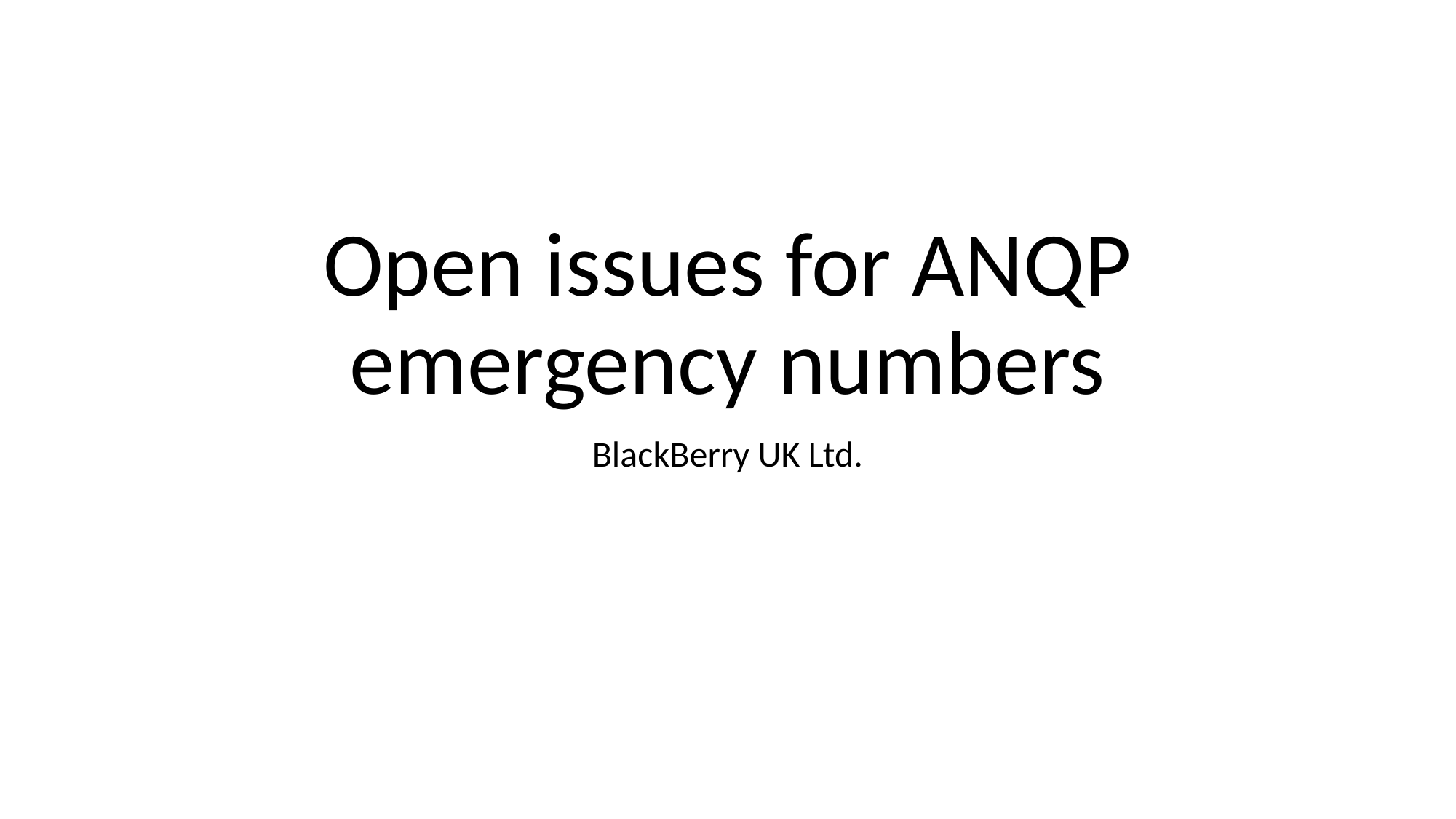

# Open issues for ANQP emergency numbers
BlackBerry UK Ltd.